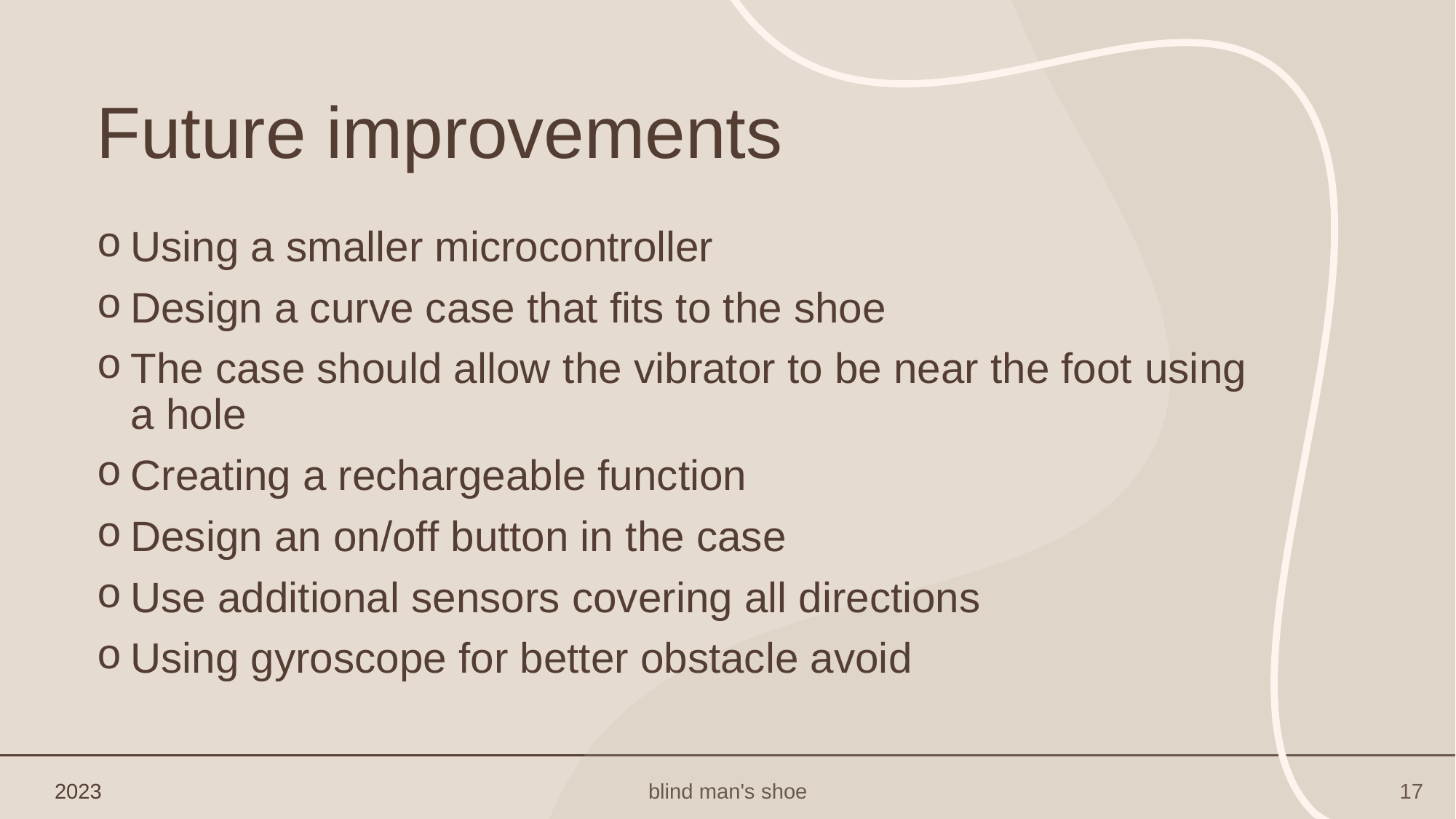

# Future improvements
Using a smaller microcontroller
Design a curve case that fits to the shoe
The case should allow the vibrator to be near the foot using a hole
Creating a rechargeable function
Design an on/off button in the case
Use additional sensors covering all directions
Using gyroscope for better obstacle avoid

2023
blind man's shoe
17